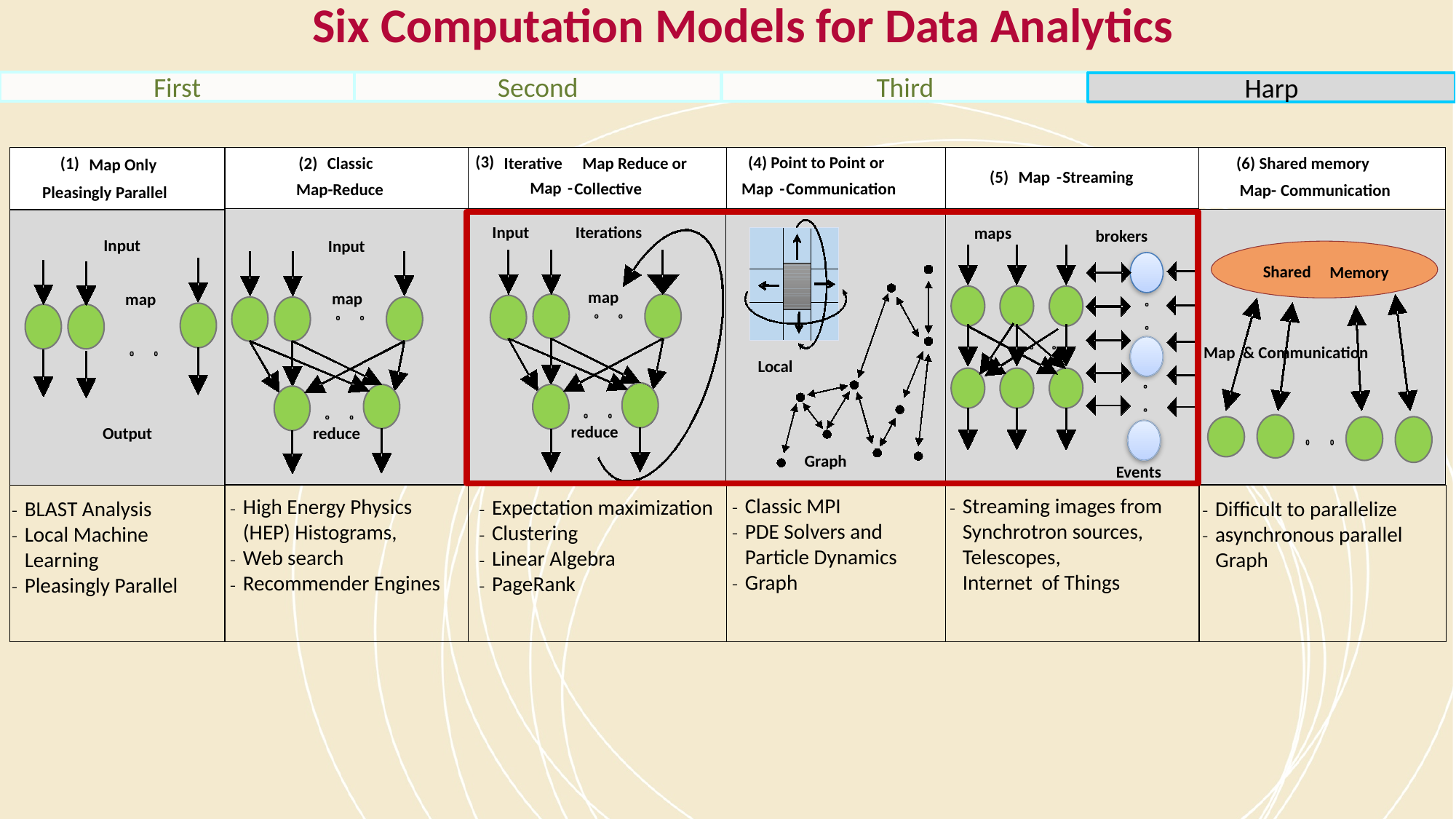

# Six Computation Models for Data Analytics

(6) Shared memory
(5)
Map
-
Streaming
Map-
Communication

maps
brokers

Map  & Communication

Local

Graph
Events

(3)
(4) Point to Point or
Iterative
Map Reduce or
(1)
(2)
Classic
Map Only
Map
-
Map
-
Communication
Collective
Map-Reduce

Input
Iterations

Input
Input

map
map
map

reduce
Output
reduce

Shared

Memory

Pleasingly Parallel

Classic MPI
PDE Solvers and Particle Dynamics
Graph
Streaming images from Synchrotron sources, Telescopes,
Internet  of Things
High Energy Physics (HEP) Histograms,
Web search
Recommender Engines
Expectation maximization
Clustering
Linear Algebra
PageRank
BLAST Analysis
Local Machine Learning
Pleasingly Parallel
Difficult to parallelize
asynchronous parallel
   Graph